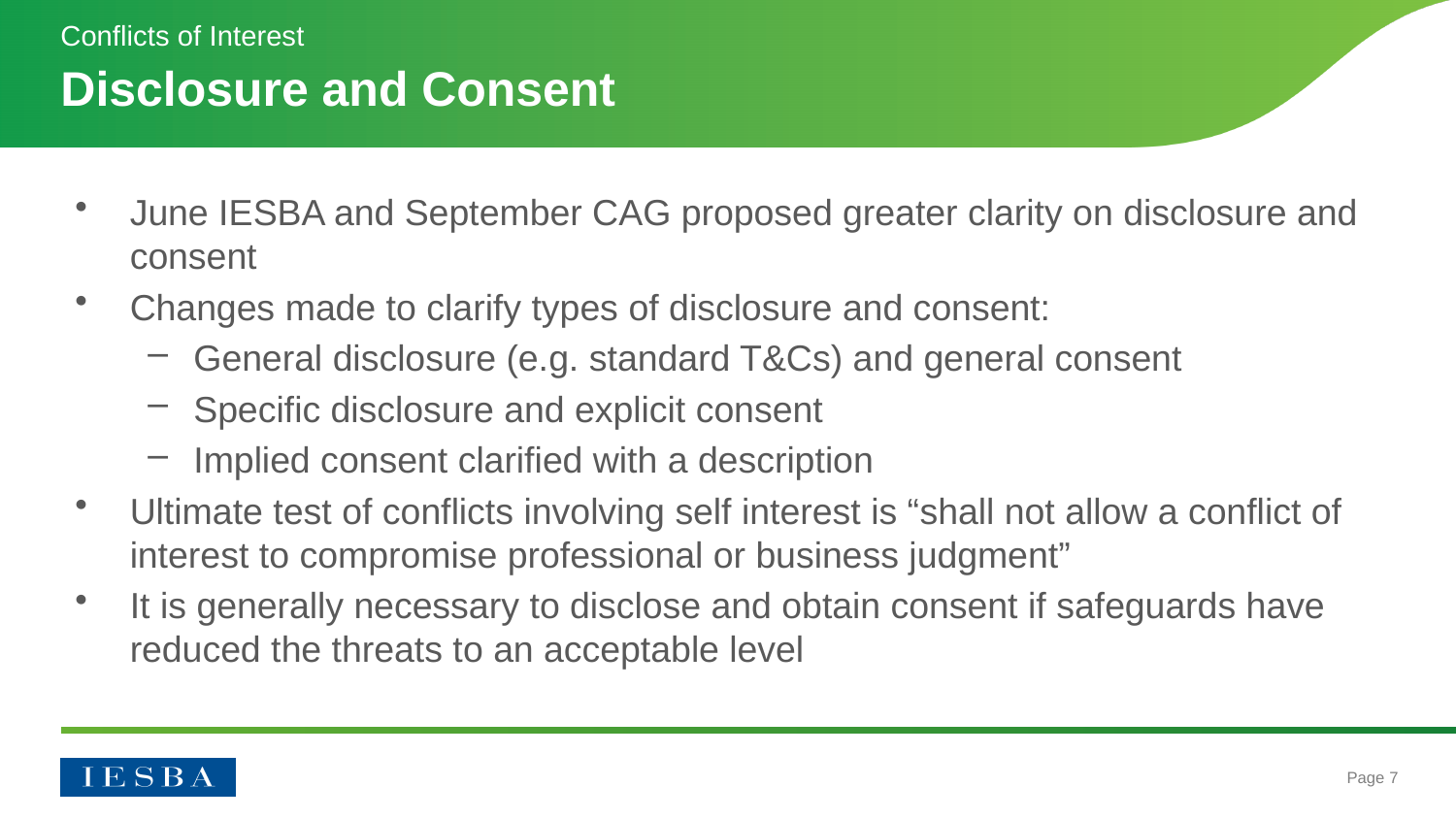

Conflicts of Interest

# Disclosure and Consent
June IESBA and September CAG proposed greater clarity on disclosure and consent
Changes made to clarify types of disclosure and consent:
General disclosure (e.g. standard T&Cs) and general consent
Specific disclosure and explicit consent
Implied consent clarified with a description
Ultimate test of conflicts involving self interest is “shall not allow a conflict of interest to compromise professional or business judgment”
It is generally necessary to disclose and obtain consent if safeguards have reduced the threats to an acceptable level